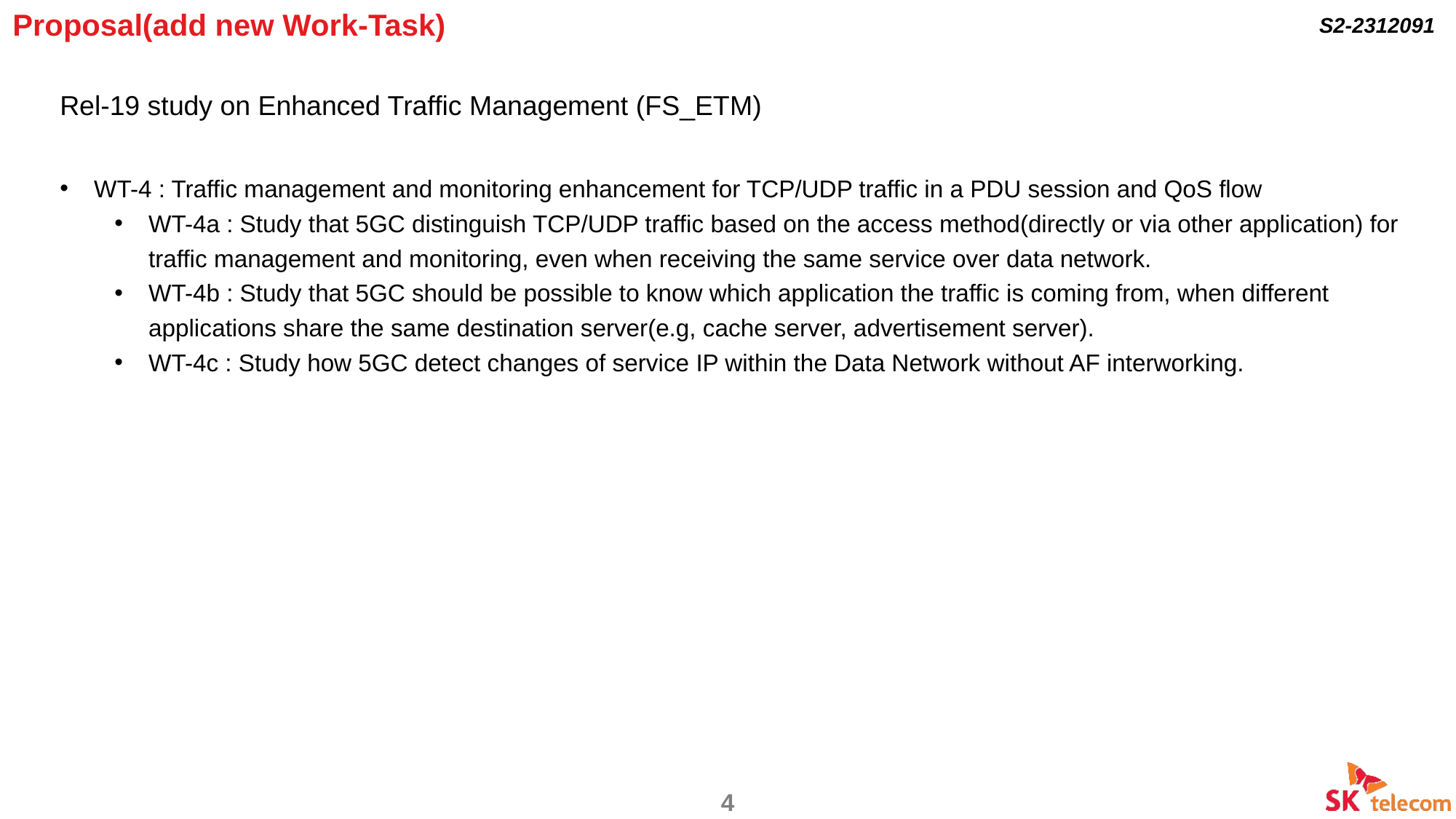

Proposal(add new Work-Task)
S2-2312091
Rel-19 study on Enhanced Traffic Management (FS_ETM)

WT-4 : Traffic management and monitoring enhancement for TCP/UDP traffic in a PDU session and QoS flow
WT-4a : Study that 5GC distinguish TCP/UDP traffic based on the access method(directly or via other application) for traffic management and monitoring, even when receiving the same service over data network.
WT-4b : Study that 5GC should be possible to know which application the traffic is coming from, when different applications share the same destination server(e.g, cache server, advertisement server).
WT-4c : Study how 5GC detect changes of service IP within the Data Network without AF interworking.